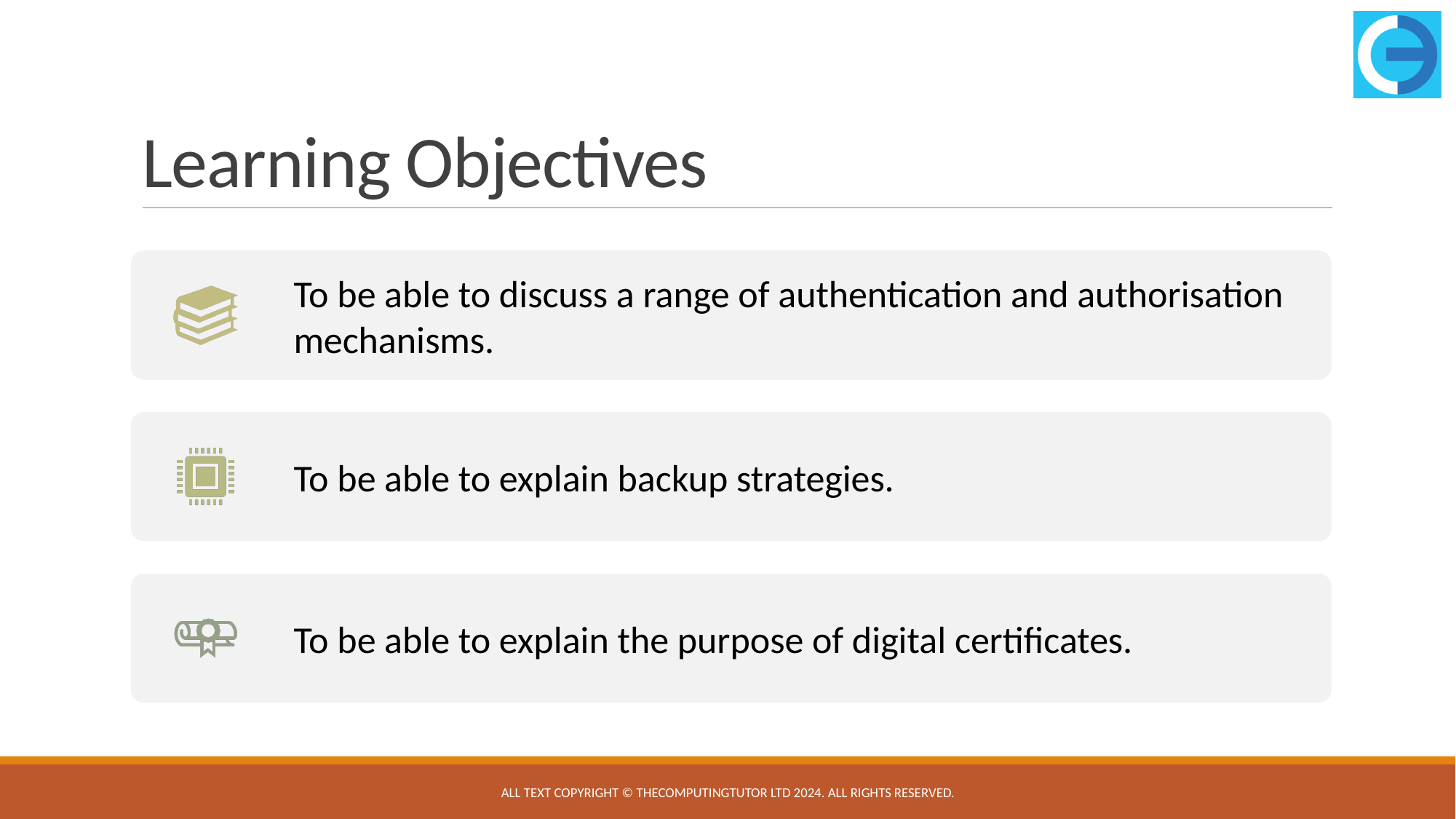

# Learning Objectives
To be able to discuss a range of authentication and authorisation mechanisms.
To be able to explain backup strategies.
To be able to explain the purpose of digital certificates.
All text copyright © TheComputingTutor Ltd 2024. All rights Reserved.